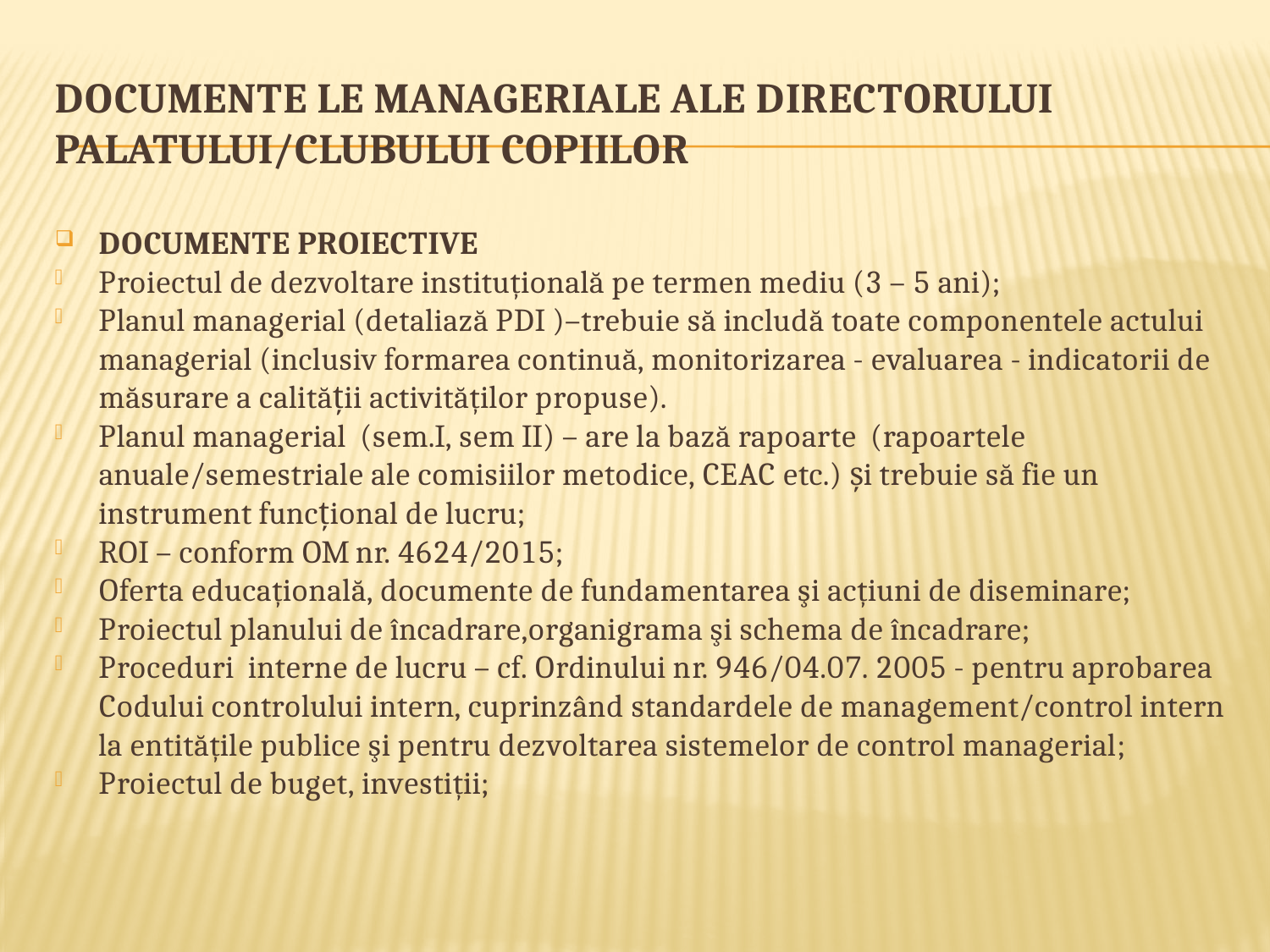

# DOCUMENTE LE MANAGERIALE ALE DIRECTORULUI PALATULUI/CLUBULUI COPIILOR
DOCUMENTE PROIECTIVE
Proiectul de dezvoltare instituţională pe termen mediu (3 – 5 ani);
Planul managerial (detaliază PDI )–trebuie să includă toate componentele actului managerial (inclusiv formarea continuă, monitorizarea - evaluarea - indicatorii de măsurare a calității activităţilor propuse).
Planul managerial  (sem.I, sem II) – are la bază rapoarte  (rapoartele anuale/semestriale ale comisiilor metodice, CEAC etc.) și trebuie să fie un  instrument funcțional de lucru;
ROI – conform OM nr. 4624/2015;
Oferta educaţională, documente de fundamentarea şi acţiuni de diseminare;
Proiectul planului de încadrare,organigrama şi schema de încadrare;
Proceduri  interne de lucru – cf. Ordinului nr. 946/04.07. 2005 - pentru aprobarea Codului controlului intern, cuprinzând standardele de management/control intern la entităţile publice şi pentru dezvoltarea sistemelor de control managerial;
Proiectul de buget, investiţii;